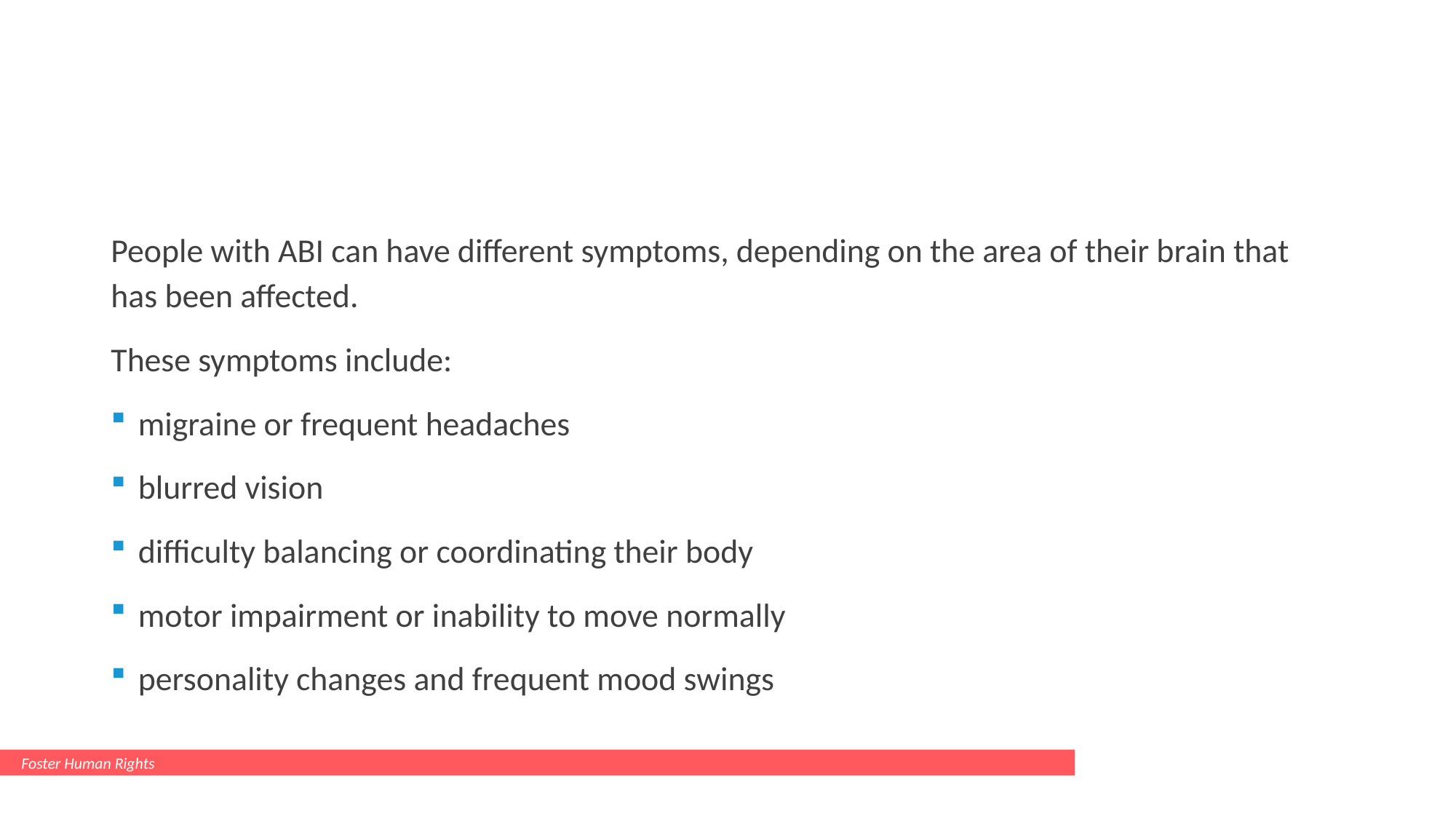

#
People with ABI can have different symptoms, depending on the area of their brain that has been affected.
These symptoms include:
migraine or frequent headaches
blurred vision
difficulty balancing or coordinating their body
motor impairment or inability to move normally
personality changes and frequent mood swings
Foster Human Rights